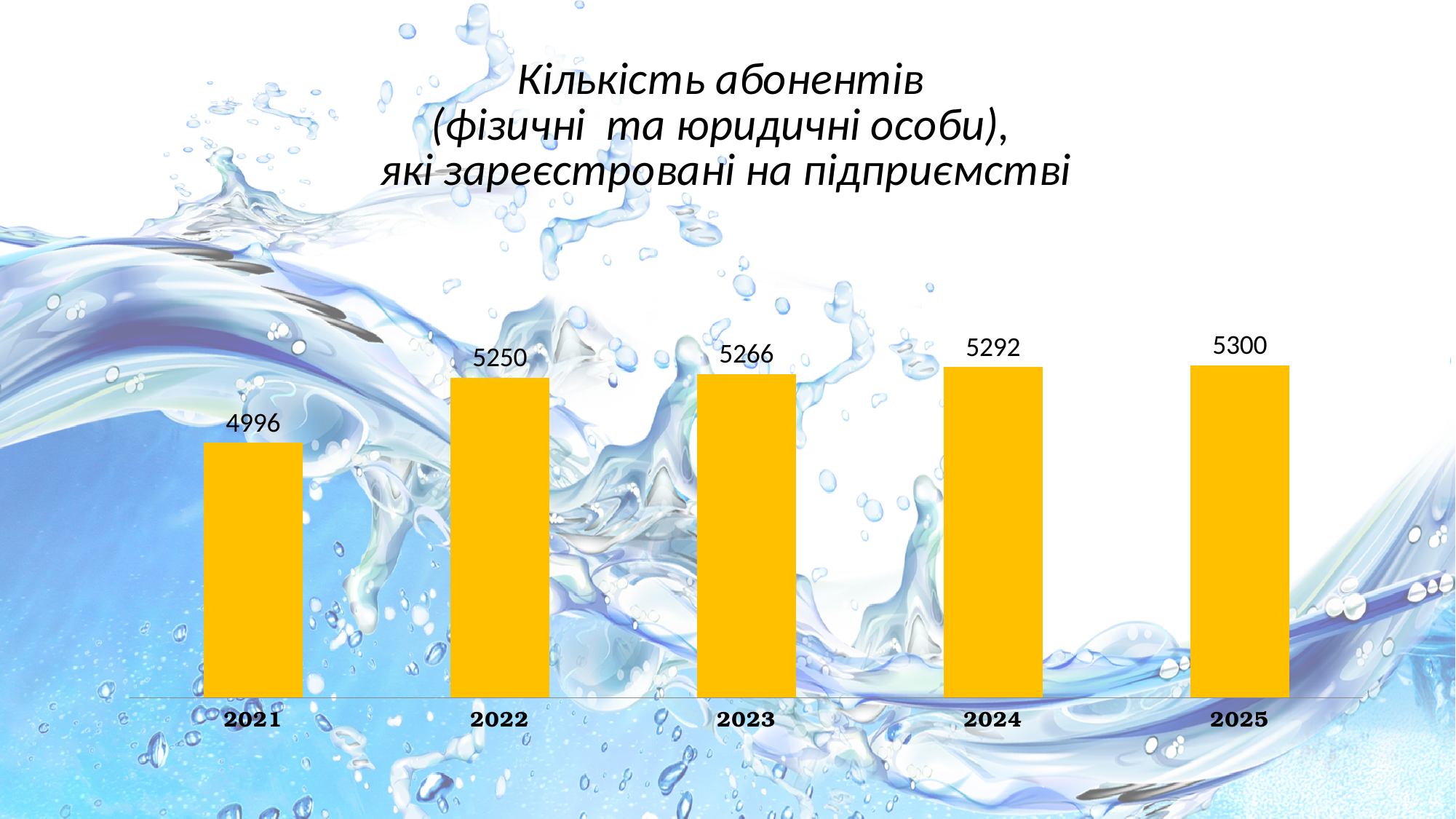

### Chart: Кількість абонентів
(фізичні  та юридичні особи),
які зареєстровані на підприємстві

| Category | Кількість абонентів |
|---|---|
| 2021 | 4996.0 |
| 2022 | 5250.0 |
| 2023 | 5266.0 |
| 2024 | 5292.0 |
| 2025 | 5300.0 |